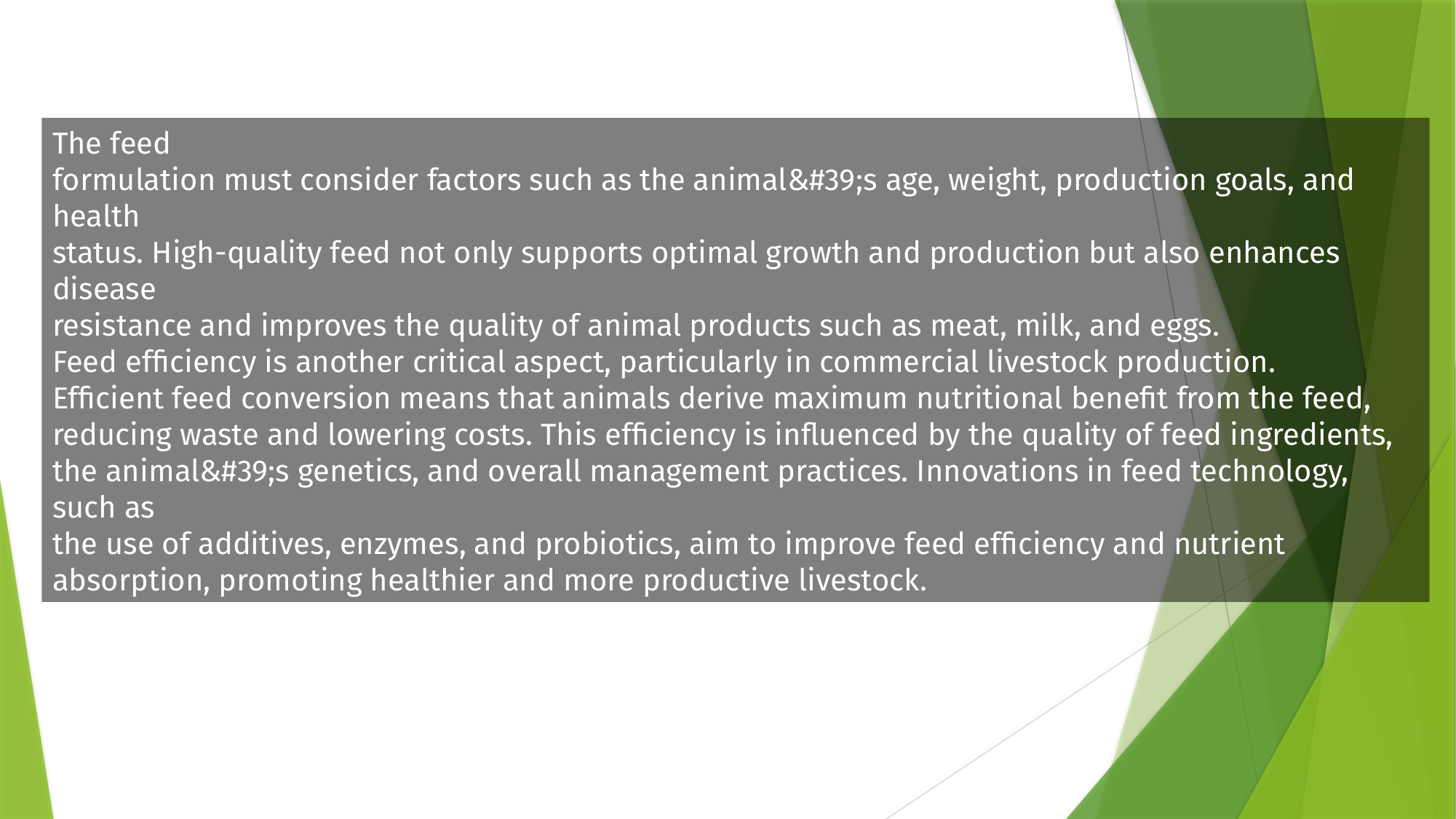

The feed
formulation must consider factors such as the animal&#39;s age, weight, production goals, and health
status. High-quality feed not only supports optimal growth and production but also enhances disease
resistance and improves the quality of animal products such as meat, milk, and eggs.
Feed efficiency is another critical aspect, particularly in commercial livestock production.
Efficient feed conversion means that animals derive maximum nutritional benefit from the feed,
reducing waste and lowering costs. This efficiency is influenced by the quality of feed ingredients,
the animal&#39;s genetics, and overall management practices. Innovations in feed technology, such as
the use of additives, enzymes, and probiotics, aim to improve feed efficiency and nutrient
absorption, promoting healthier and more productive livestock.